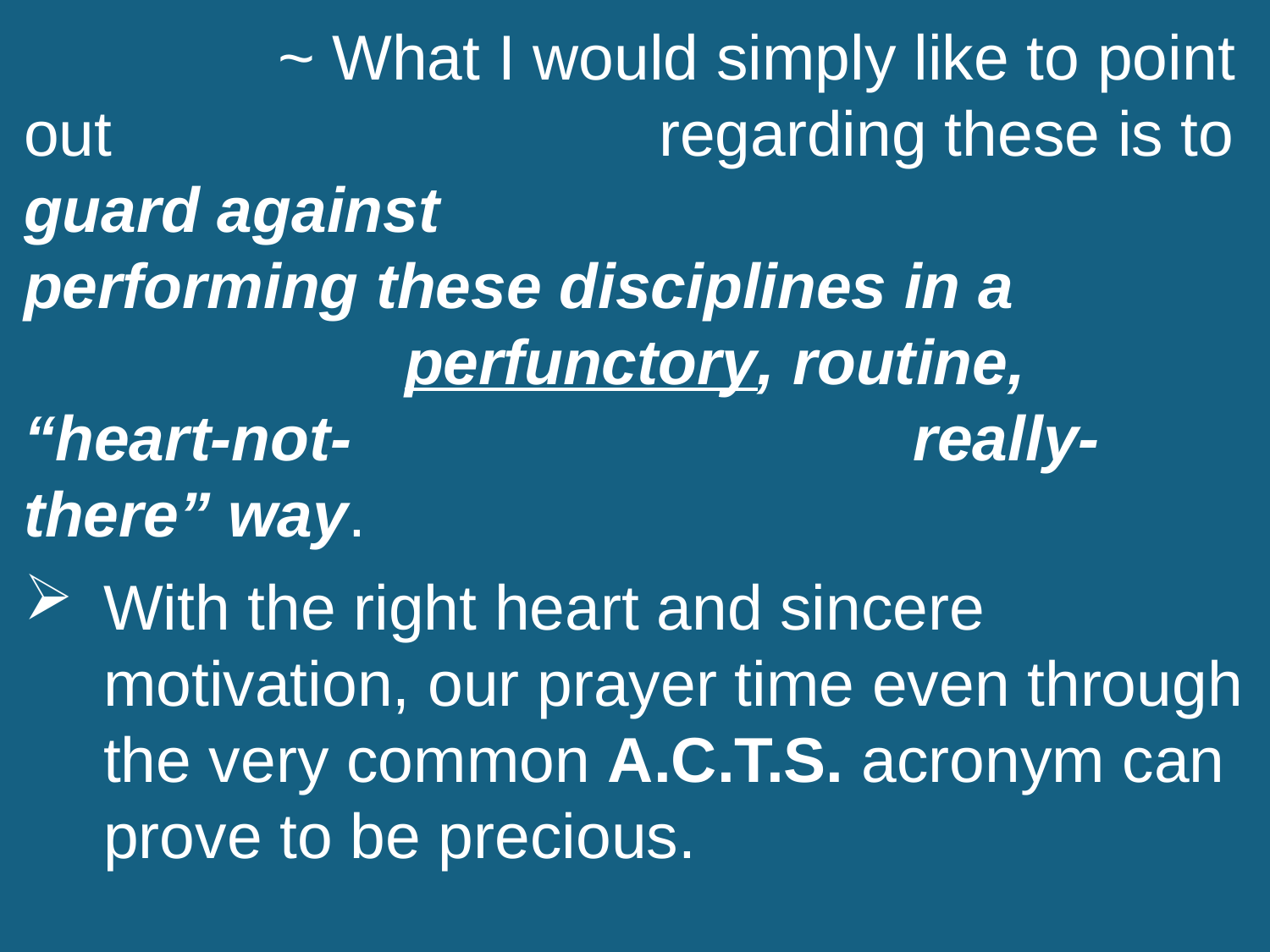

~ What I would simply like to point out 					regarding these is to guard against 					performing these disciplines in a 					perfunctory, routine, “heart-not-					really-there” way.
With the right heart and sincere motivation, our prayer time even through the very common A.C.T.S. acronym can prove to be precious.